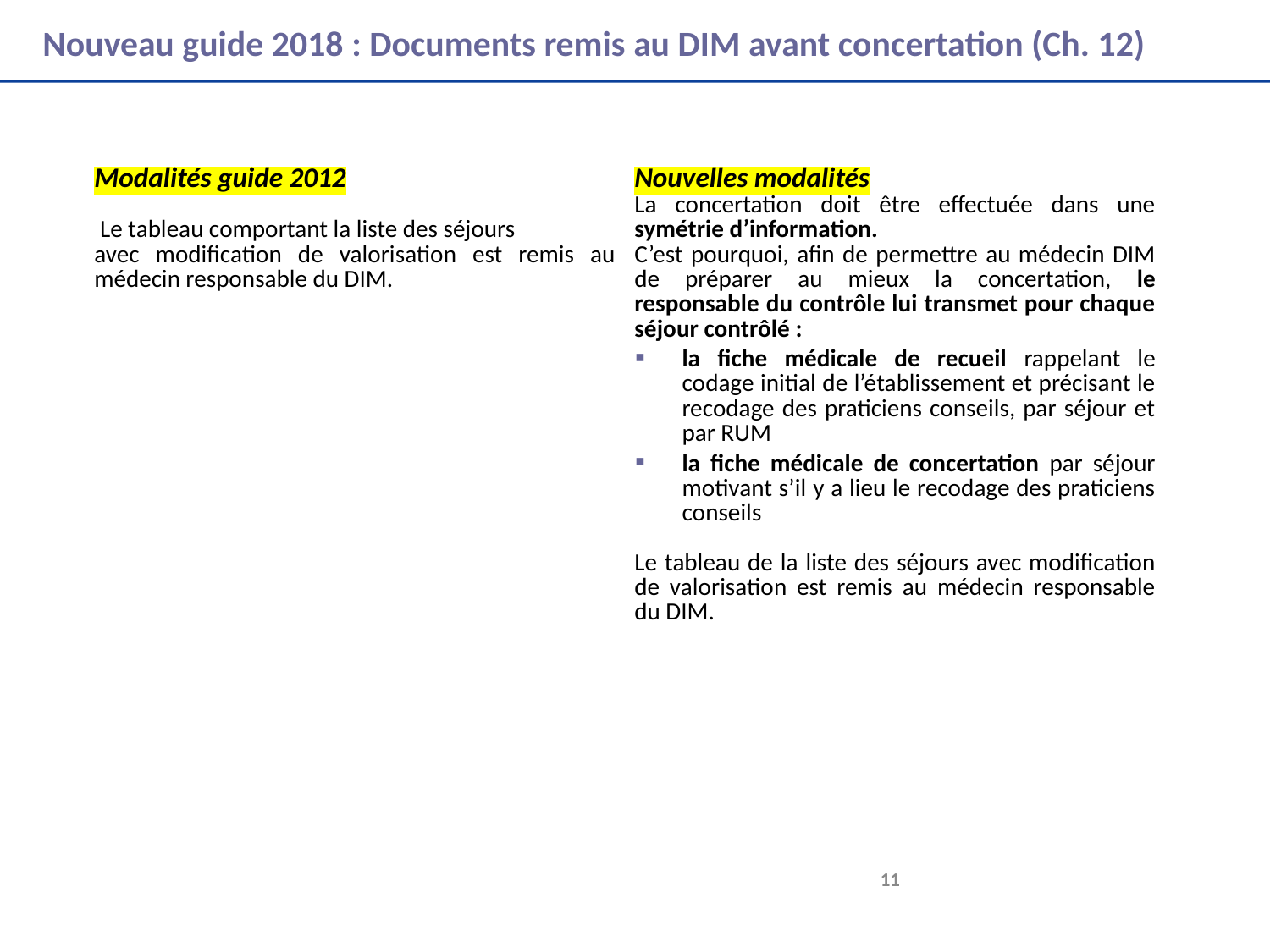

# Nouveau guide 2018 : Documents remis au DIM avant concertation (Ch. 12)
| Modalités guide 2012    Le tableau comportant la liste des séjours avec modification de valorisation est remis au médecin responsable du DIM. | Nouvelles modalités La concertation doit être effectuée dans une symétrie d’information. C’est pourquoi, afin de permettre au médecin DIM de préparer au mieux la concertation, le responsable du contrôle lui transmet pour chaque séjour contrôlé : la fiche médicale de recueil rappelant le codage initial de l’établissement et précisant le recodage des praticiens conseils, par séjour et par RUM la fiche médicale de concertation par séjour motivant s’il y a lieu le recodage des praticiens conseils   Le tableau de la liste des séjours avec modification de valorisation est remis au médecin responsable du DIM. |
| --- | --- |
	11